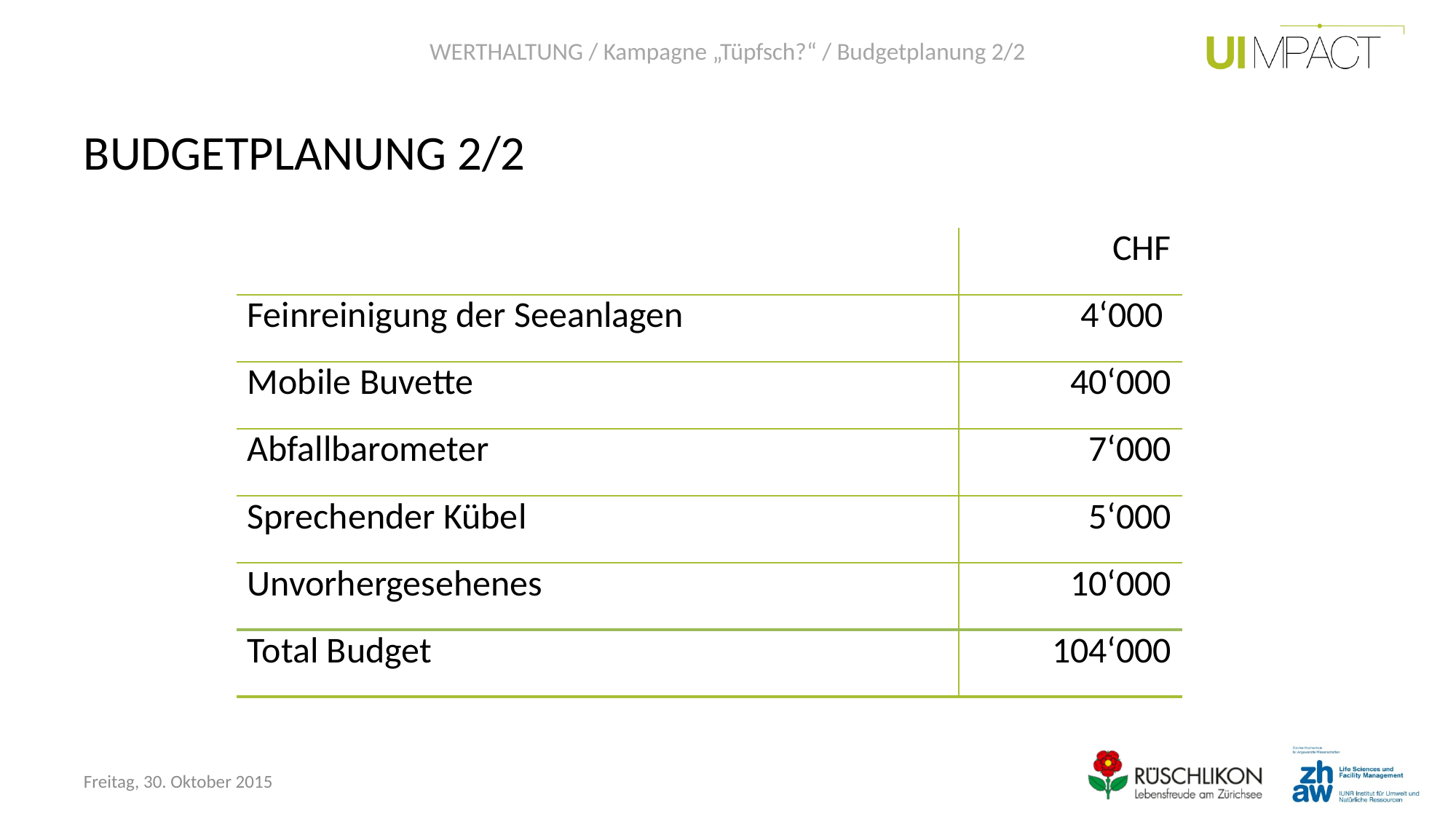

WERTHALTUNG / Kampagne „Tüpfsch?“ / Budgetplanung 2/2
# BUDGETPLANUNG 2/2
|  | CHF |
| --- | --- |
| Feinreinigung der Seeanlagen | 4‘000 |
| Mobile Buvette | 40‘000 |
| Abfallbarometer | 7‘000 |
| Sprechender Kübel | 5‘000 |
| Unvorhergesehenes | 10‘000 |
| Total Budget | 104‘000 |
Freitag, 30. Oktober 2015